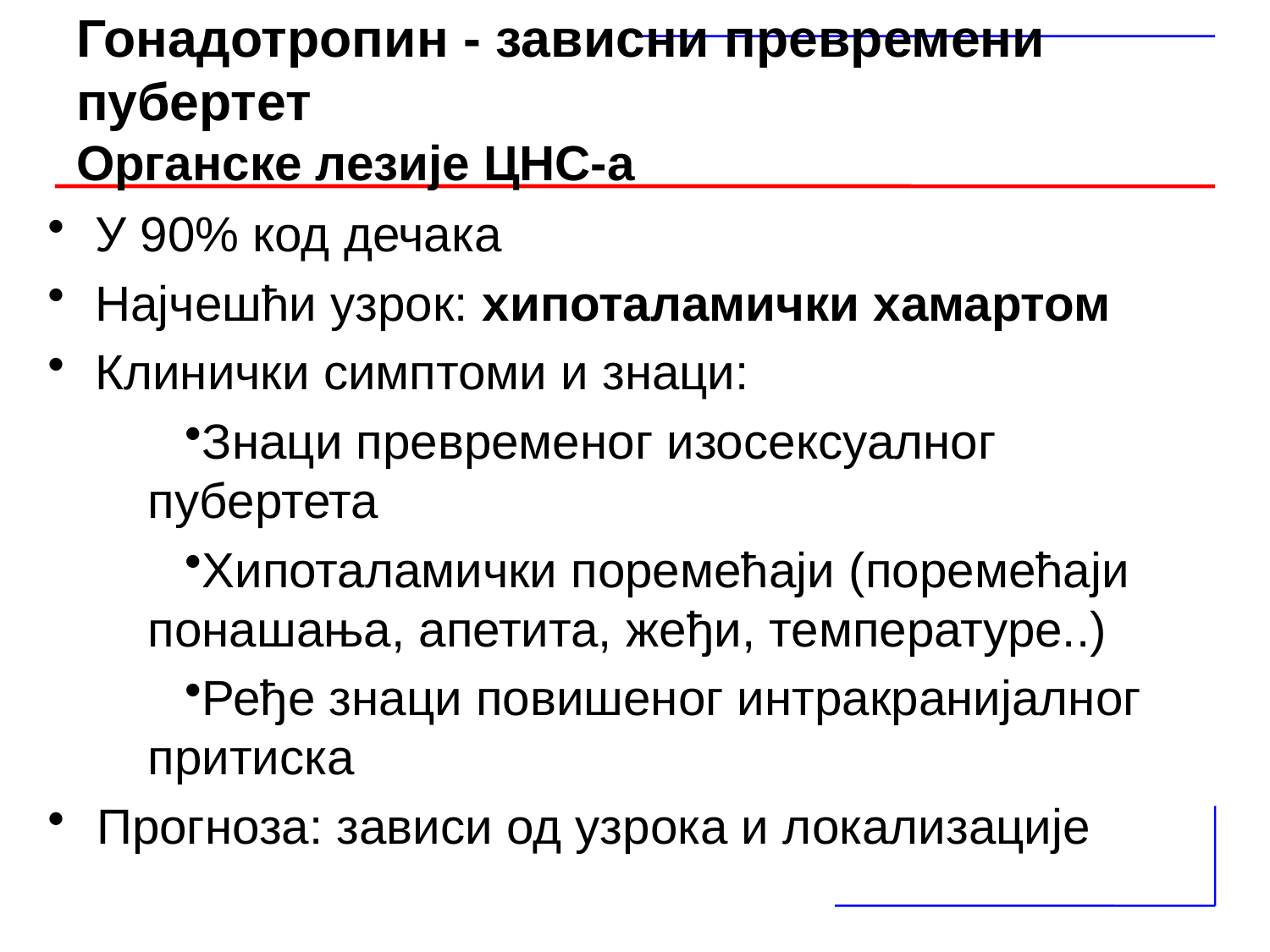

# Гонадотропин - зависни превремени пубертет Органске лезије ЦНС-а
У 90% код дечака
Најчешћи узрок: хипоталамички хамартом
Клинички симптоми и знаци:
Знаци превременог изосексуалног пубертета
Хипоталамички поремећаји (поремећаји понашања, апетита, жеђи, температуре..)
Ређе знаци повишеног интракранијалног притиска
Прогноза: зависи од узрока и локализације